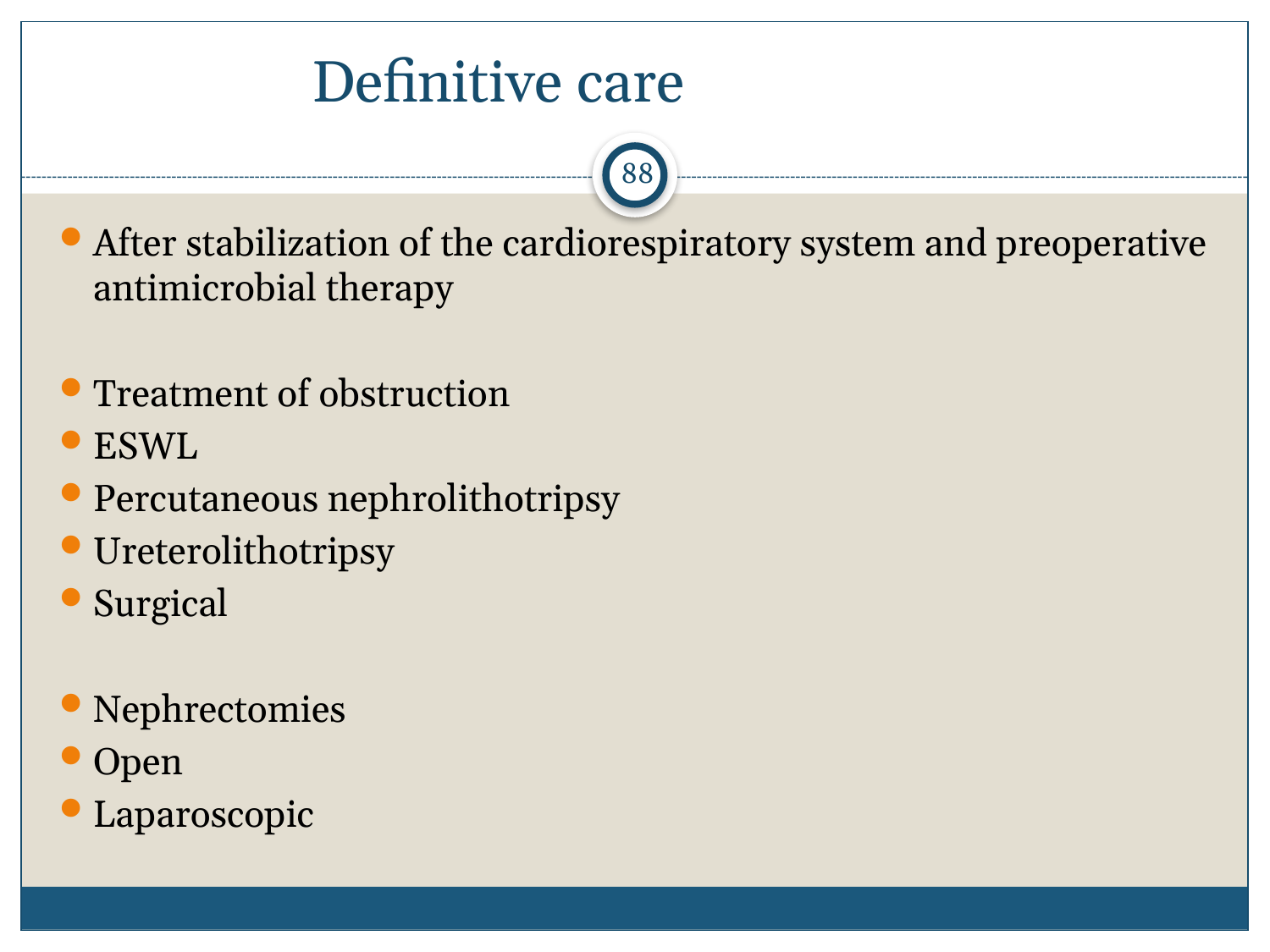

Definitive care
88
After stabilization of the cardiorespiratory system and preoperative antimicrobial therapy

Treatment of obstruction
ESWL
Percutaneous nephrolithotripsy
Ureterolithotripsy
Surgical

Nephrectomies
Open
Laparoscopic